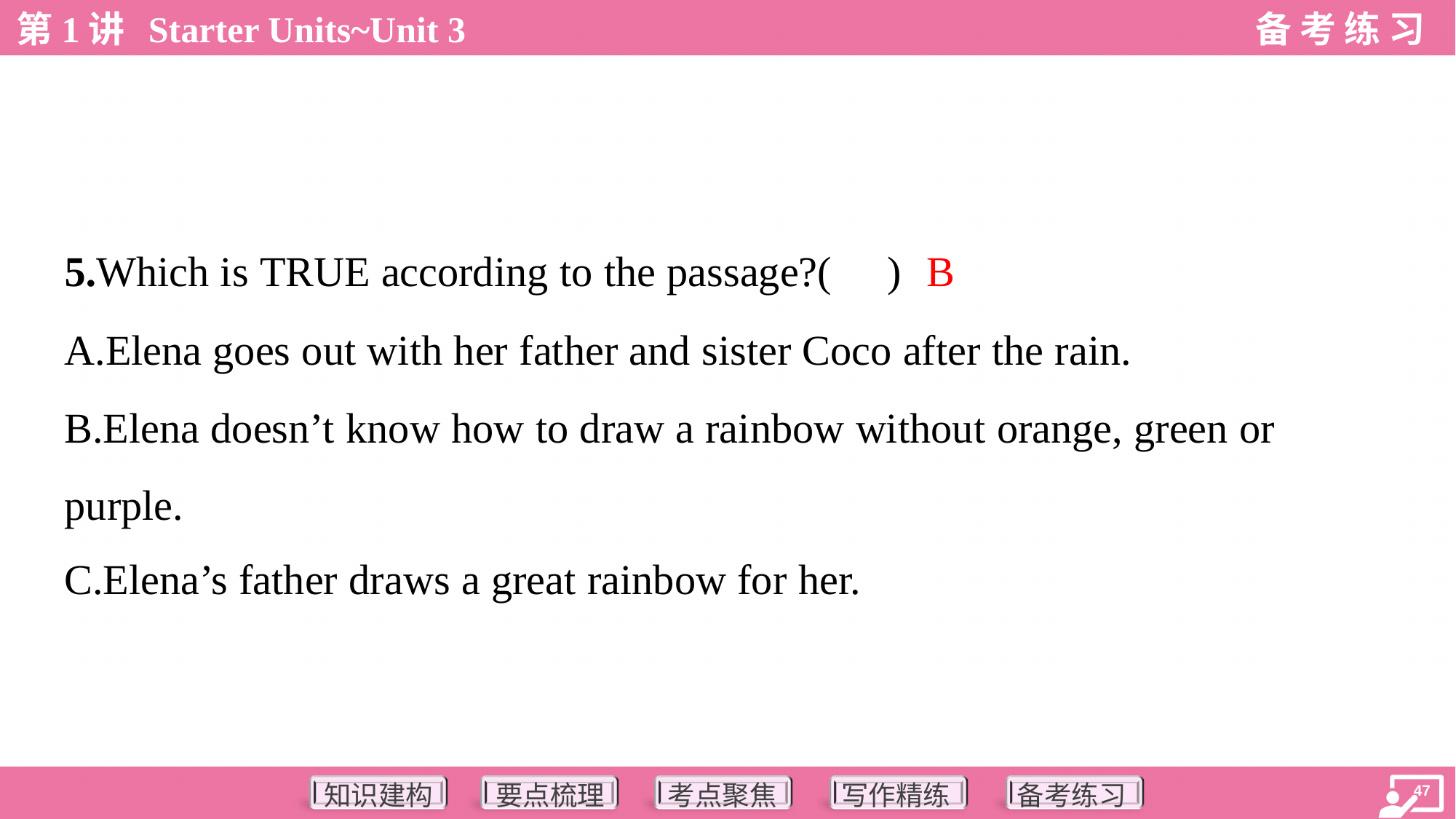

B
5.Which is TRUE according to the passage?(     )
A.Elena goes out with her father and sister Coco after the rain.
B.Elena doesn’t know how to draw a rainbow without orange, green or
purple.
C.Elena’s father draws a great rainbow for her.